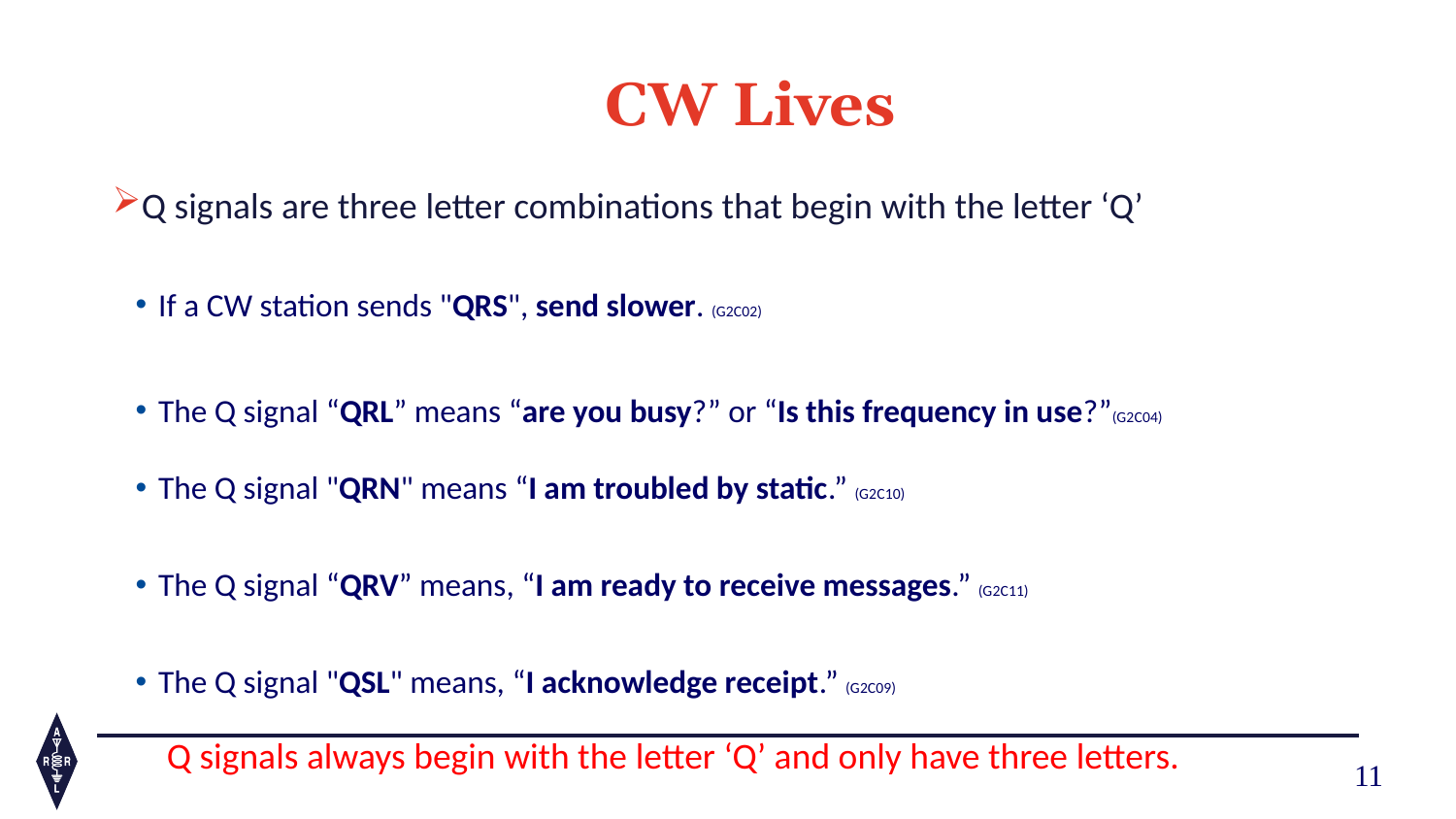

CW Lives
Q signals are three letter combinations that begin with the letter ‘Q’

If a CW station sends "QRS", send slower. (G2C02)

The Q signal “QRL” means “are you busy?” or “Is this frequency in use?”(G2C04)
The Q signal "QRN" means “I am troubled by static.” (G2C10)

The Q signal “QRV” means, “I am ready to receive messages.” (G2C11)

The Q signal "QSL" means, “I acknowledge receipt.” (G2C09)

Q signals always begin with the letter ‘Q’ and only have three letters.
11